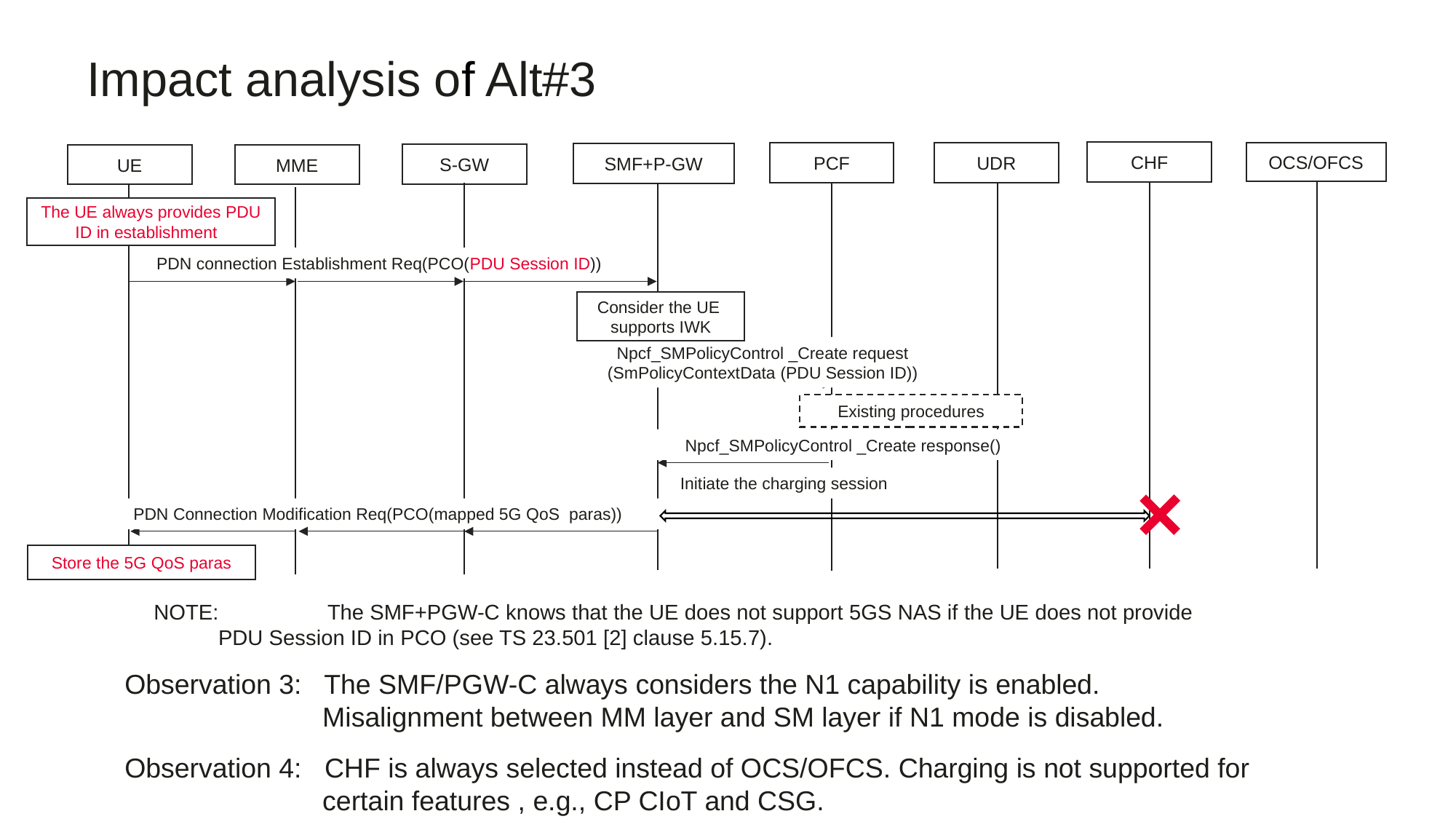

Impact analysis of Alt#3
CHF
PCF
UDR
OCS/OFCS
SMF+P-GW
S-GW
UE
MME
The UE always provides PDU ID in establishment
PDN connection Establishment Req(PCO(PDU Session ID))
Consider the UE
supports IWK
Npcf_SMPolicyControl _Create request
(SmPolicyContextData (PDU Session ID))
Existing procedures
Npcf_SMPolicyControl _Create response()
Initiate the charging session
PDN Connection Modification Req(PCO(mapped 5G QoS  paras))
Store the 5G QoS paras

NOTE:	The SMF+PGW-C knows that the UE does not support 5GS NAS if the UE does not provide PDU Session ID in PCO (see TS 23.501 [2] clause 5.15.7).
Observation 3:   The SMF/PGW-C always considers the N1 capability is enabled.
                          Misalignment between MM layer and SM layer if N1 mode is disabled.
Observation 4:   CHF is always selected instead of OCS/OFCS. Charging is not supported for
                          certain features , e.g., CP CIoT and CSG.